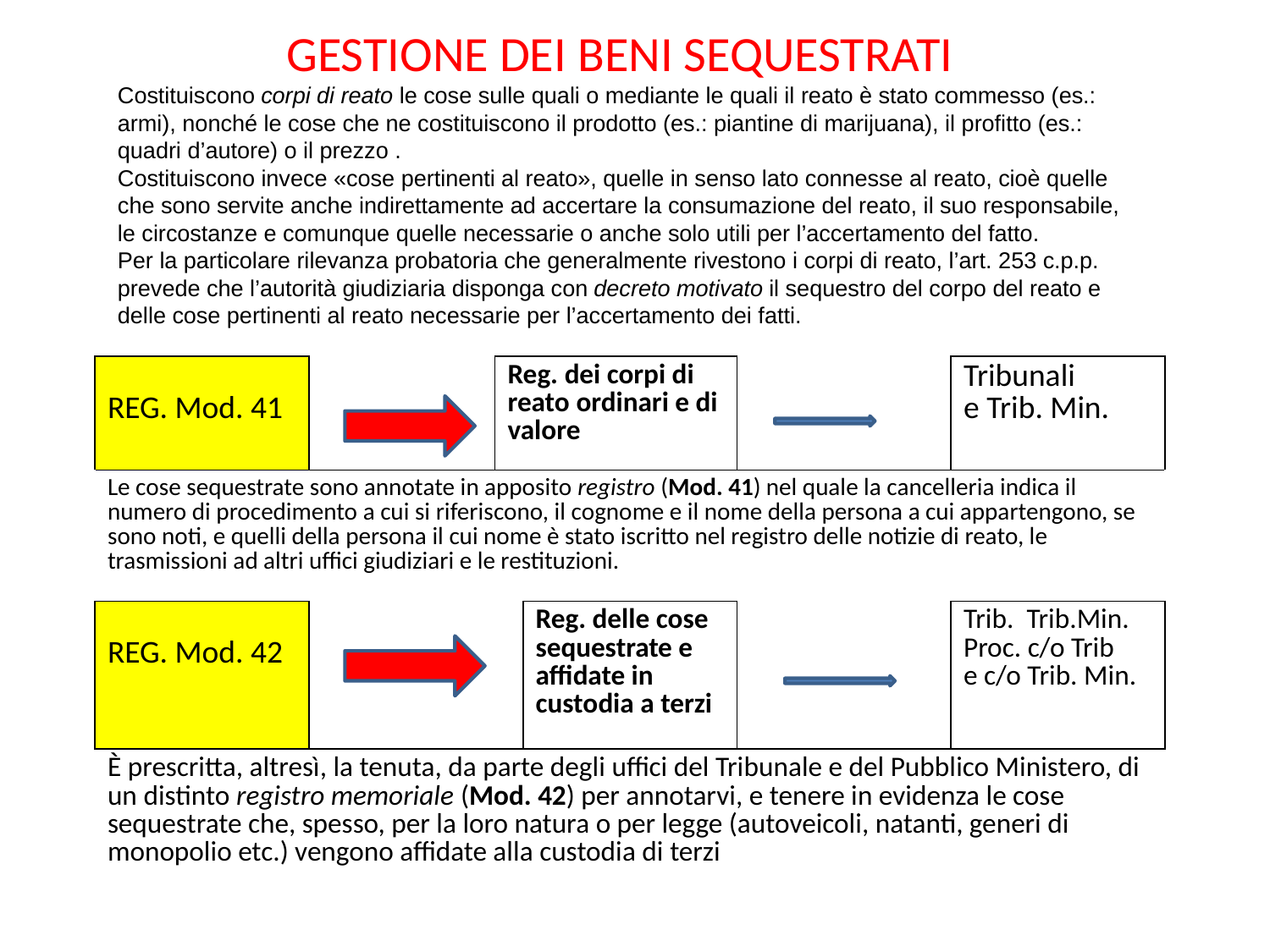

GESTIONE DEI BENI SEQUESTRATI
Costituiscono corpi di reato le cose sulle quali o mediante le quali il reato è stato commesso (es.: armi), nonché le cose che ne costituiscono il prodotto (es.: piantine di marijuana), il profitto (es.: quadri d’autore) o il prezzo .
Costituiscono invece «cose pertinenti al reato», quelle in senso lato connesse al reato, cioè quelle che sono servite anche indirettamente ad accertare la consumazione del reato, il suo responsabile, le circostanze e comunque quelle necessarie o anche solo utili per l’accertamento del fatto.
Per la particolare rilevanza probatoria che generalmente rivestono i corpi di reato, l’art. 253 c.p.p. prevede che l’autorità giudiziaria disponga con decreto motivato il sequestro del corpo del reato e delle cose pertinenti al reato necessarie per l’accertamento dei fatti.

| REG. Mod. 41 |  | Reg. dei corpi di reato ordinari e di valore |  |  | Tribunali e Trib. Min. |
| --- | --- | --- | --- | --- | --- |
| Le cose sequestrate sono annotate in apposito registro (Mod. 41) nel quale la cancelleria indica il numero di procedimento a cui si riferiscono, il cognome e il nome della persona a cui appartengono, se sono noti, e quelli della persona il cui nome è stato iscritto nel registro delle notizie di reato, le trasmissioni ad altri uffici giudiziari e le restituzioni. |  |  |  |  |  |
| REG. Mod. 42 |  |  | Reg. delle cose sequestrate e affidate in custodia a terzi |  | Trib. Trib.Min. Proc. c/o Trib e c/o Trib. Min. |
| È prescritta, altresì, la tenuta, da parte degli uffici del Tribunale e del Pubblico Ministero, di un distinto registro memoriale (Mod. 42) per annotarvi, e tenere in evidenza le cose sequestrate che, spesso, per la loro natura o per legge (autoveicoli, natanti, generi di monopolio etc.) vengono affidate alla custodia di terzi |  |  |  |  |  |